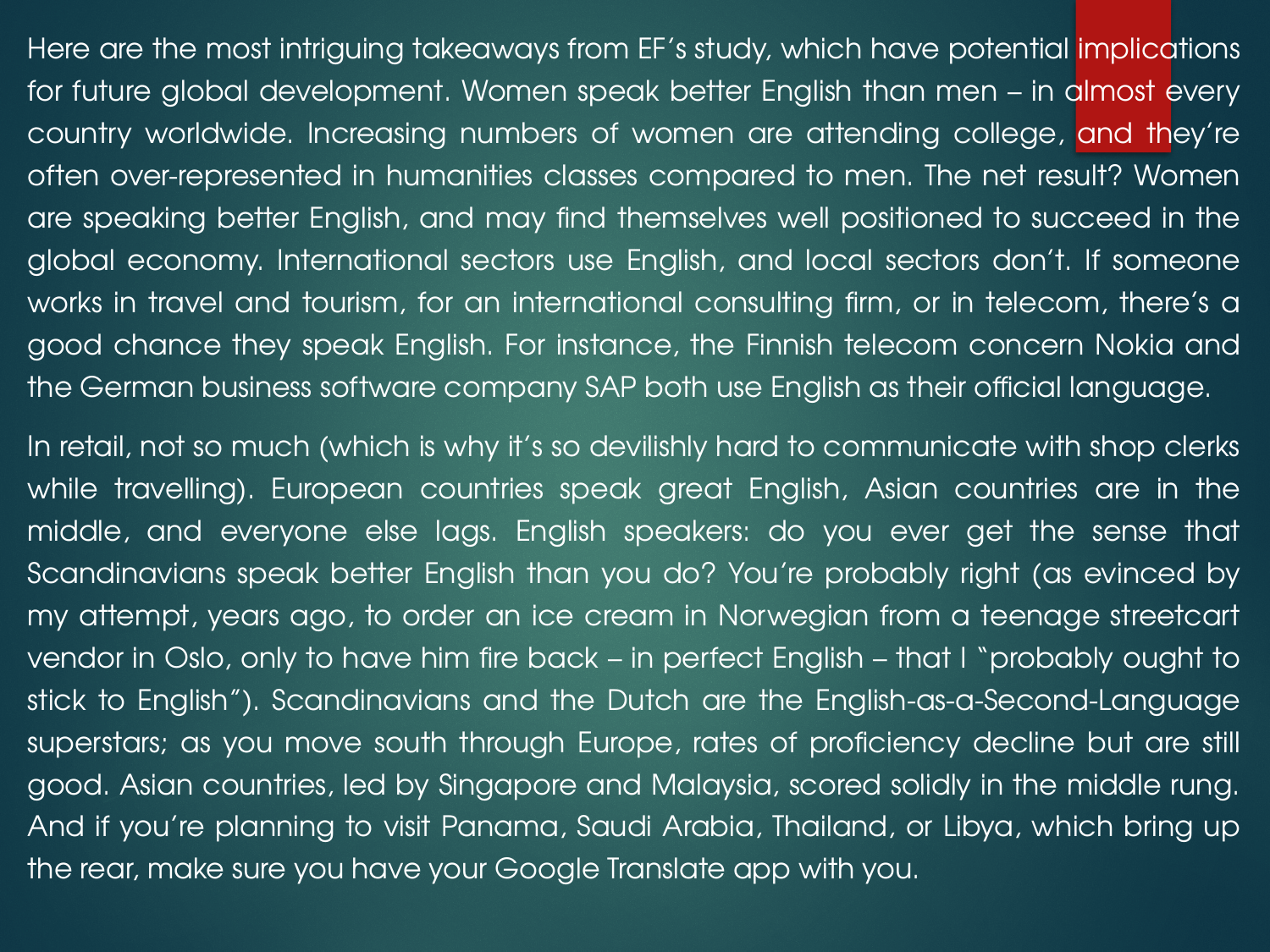

Here are the most intriguing takeaways from EF’s study, which have potential implications for future global development. Women speak better English than men – in almost every country worldwide. Increasing numbers of women are attending college, and they’re often over-represented in humanities classes compared to men. The net result? Women are speaking better English, and may find themselves well positioned to succeed in the global economy. International sectors use English, and local sectors don’t. If someone works in travel and tourism, for an international consulting firm, or in telecom, there’s a good chance they speak English. For instance, the Finnish telecom concern Nokia and the German business software company SAP both use English as their official language.
In retail, not so much (which is why it’s so devilishly hard to communicate with shop clerks while travelling). European countries speak great English, Asian countries are in the middle, and everyone else lags. English speakers: do you ever get the sense that Scandinavians speak better English than you do? You’re probably right (as evinced by my attempt, years ago, to order an ice cream in Norwegian from a teenage streetcart vendor in Oslo, only to have him fire back – in perfect English – that I “probably ought to stick to English”). Scandinavians and the Dutch are the English-as-a-Second-Language superstars; as you move south through Europe, rates of proficiency decline but are still good. Asian countries, led by Singapore and Malaysia, scored solidly in the middle rung. And if you’re planning to visit Panama, Saudi Arabia, Thailand, or Libya, which bring up the rear, make sure you have your Google Translate app with you.